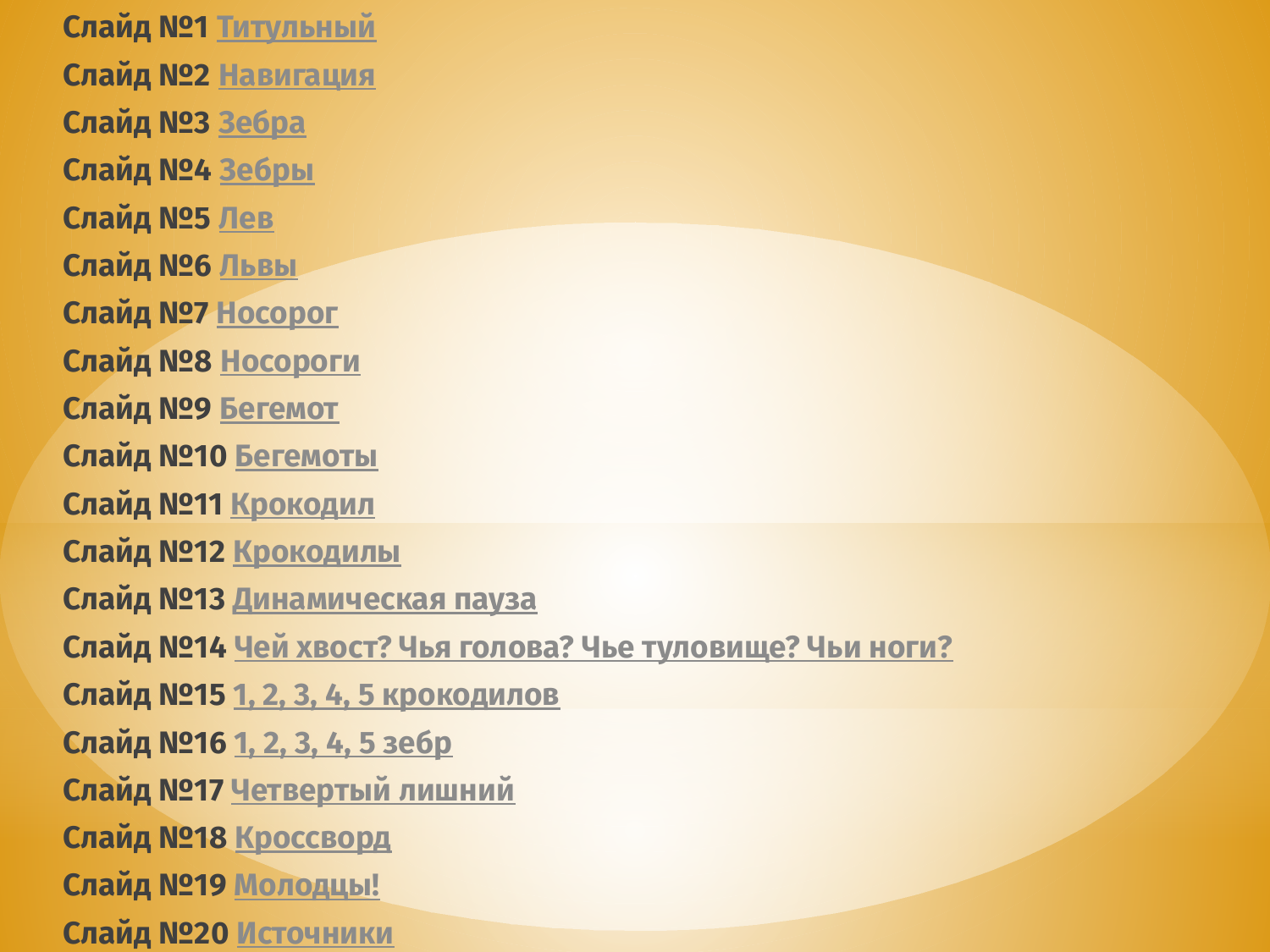

Слайд №1 Титульный
Слайд №2 Навигация
Слайд №3 Зебра
Слайд №4 Зебры
Слайд №5 Лев
Слайд №6 Львы
Слайд №7 Носорог
Слайд №8 Носороги
Слайд №9 Бегемот
Слайд №10 Бегемоты
Слайд №11 Крокодил
Слайд №12 Крокодилы
Слайд №13 Динамическая пауза
Слайд №14 Чей хвост? Чья голова? Чье туловище? Чьи ноги?
Слайд №15 1, 2, 3, 4, 5 крокодилов
Слайд №16 1, 2, 3, 4, 5 зебр
Слайд №17 Четвертый лишний
Слайд №18 Кроссворд
Слайд №19 Молодцы!
Слайд №20 Источники

#